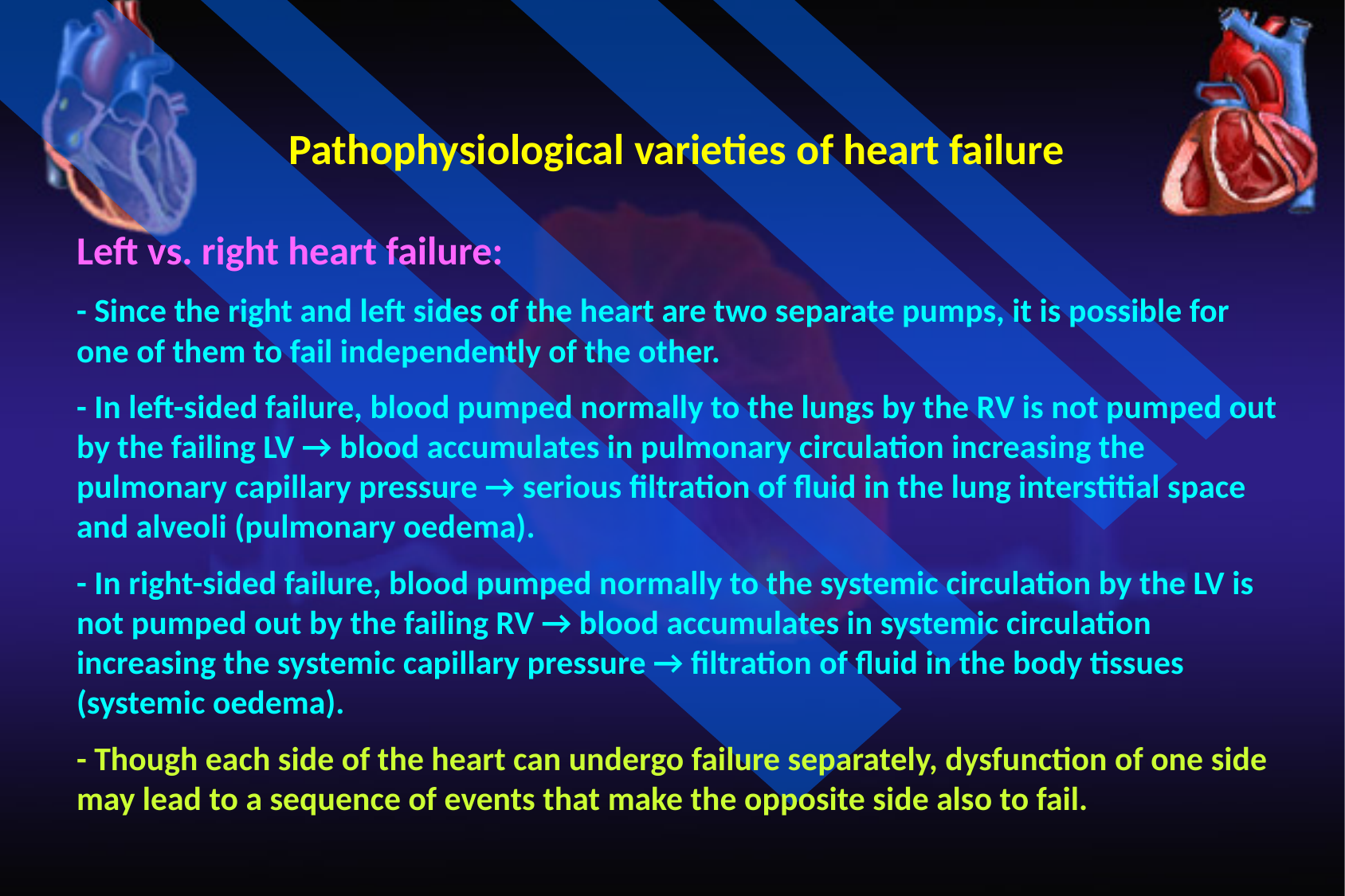

Pathophysiological varieties of heart failure
Left vs. right heart failure:
- Since the right and left sides of the heart are two separate pumps, it is possible for one of them to fail independently of the other.
- In left-sided failure, blood pumped normally to the lungs by the RV is not pumped out by the failing LV → blood accumulates in pulmonary circulation increasing the pulmonary capillary pressure → serious filtration of fluid in the lung interstitial space and alveoli (pulmonary oedema).
- In right-sided failure, blood pumped normally to the systemic circulation by the LV is not pumped out by the failing RV → blood accumulates in systemic circulation increasing the systemic capillary pressure → filtration of fluid in the body tissues (systemic oedema).
- Though each side of the heart can undergo failure separately, dysfunction of one side may lead to a sequence of events that make the opposite side also to fail.